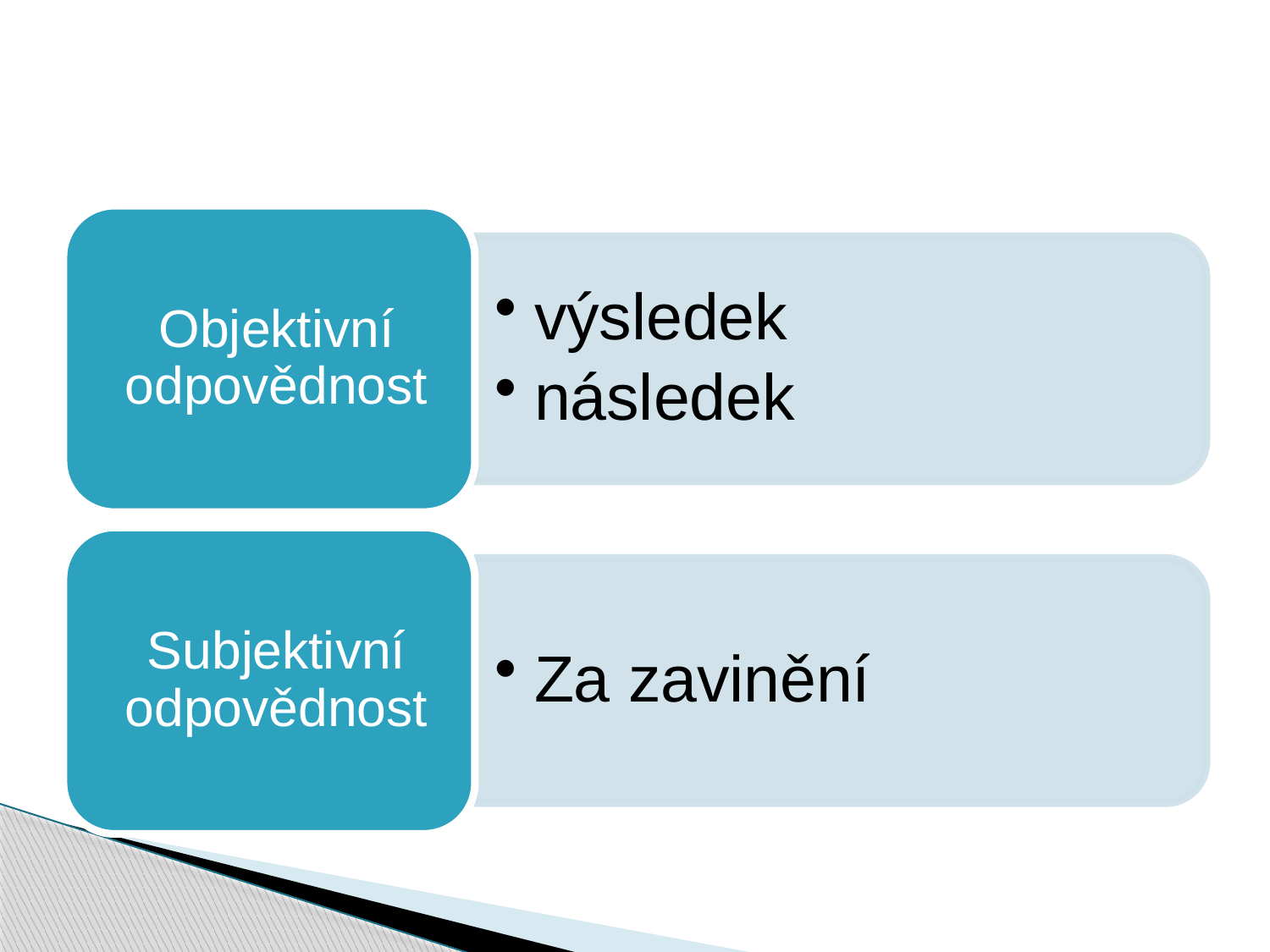

#
výsledek
následek
Objektivní odpovědnost
Za zavinění
Subjektivní odpovědnost